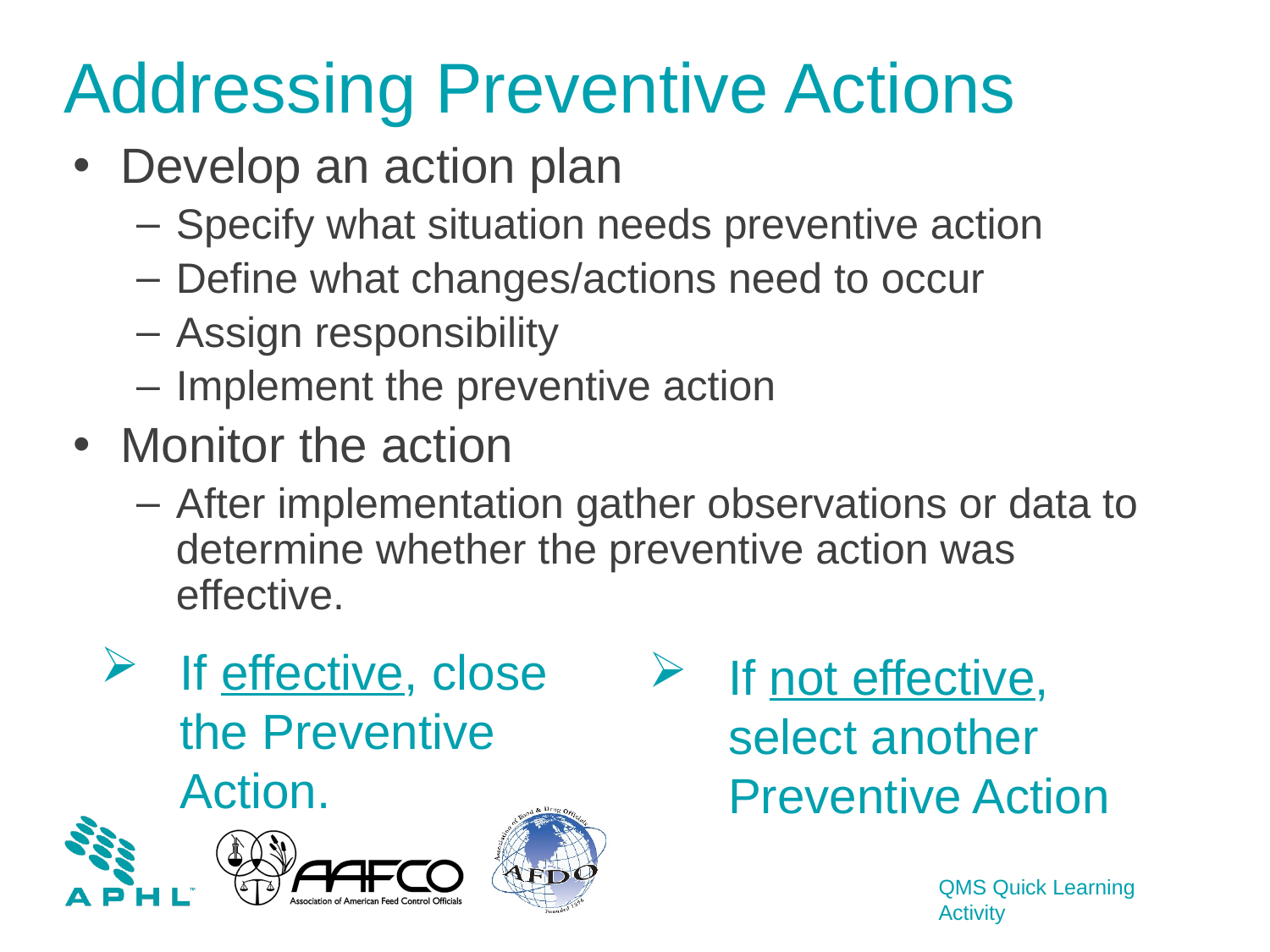

# Addressing Preventive Actions
Develop an action plan
Specify what situation needs preventive action
Define what changes/actions need to occur
Assign responsibility
Implement the preventive action
Monitor the action
After implementation gather observations or data to determine whether the preventive action was effective.

If effective, close the Preventive Action.
If not effective, select another Preventive Action